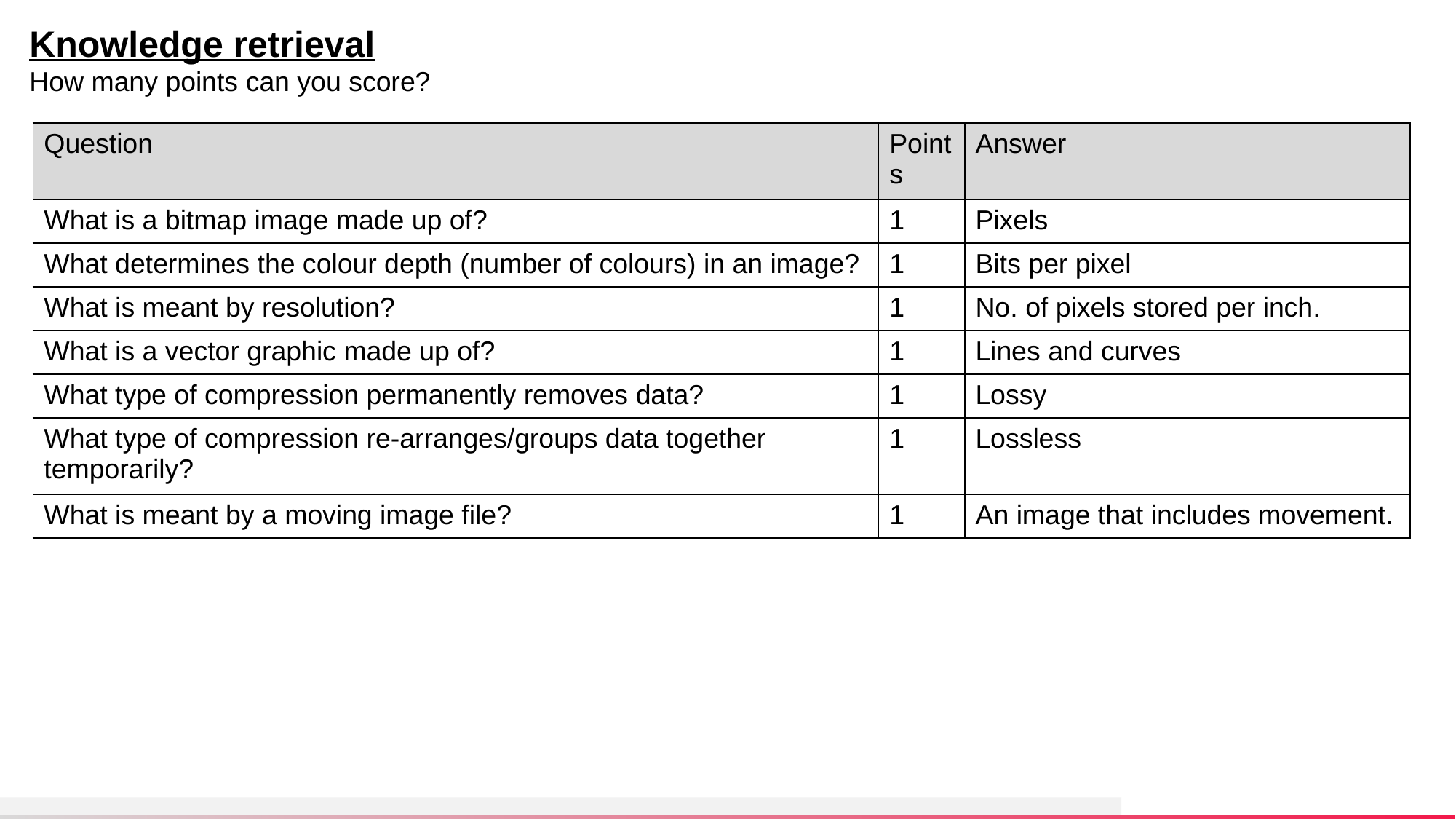

Knowledge retrieval
How many points can you score?
| Question | Points | Answer |
| --- | --- | --- |
| What is a bitmap image made up of? | 1 | Pixels |
| What determines the colour depth (number of colours) in an image? | 1 | Bits per pixel |
| What is meant by resolution? | 1 | No. of pixels stored per inch. |
| What is a vector graphic made up of? | 1 | Lines and curves |
| What type of compression permanently removes data? | 1 | Lossy |
| What type of compression re-arranges/groups data together temporarily? | 1 | Lossless |
| What is meant by a moving image file? | 1 | An image that includes movement. |